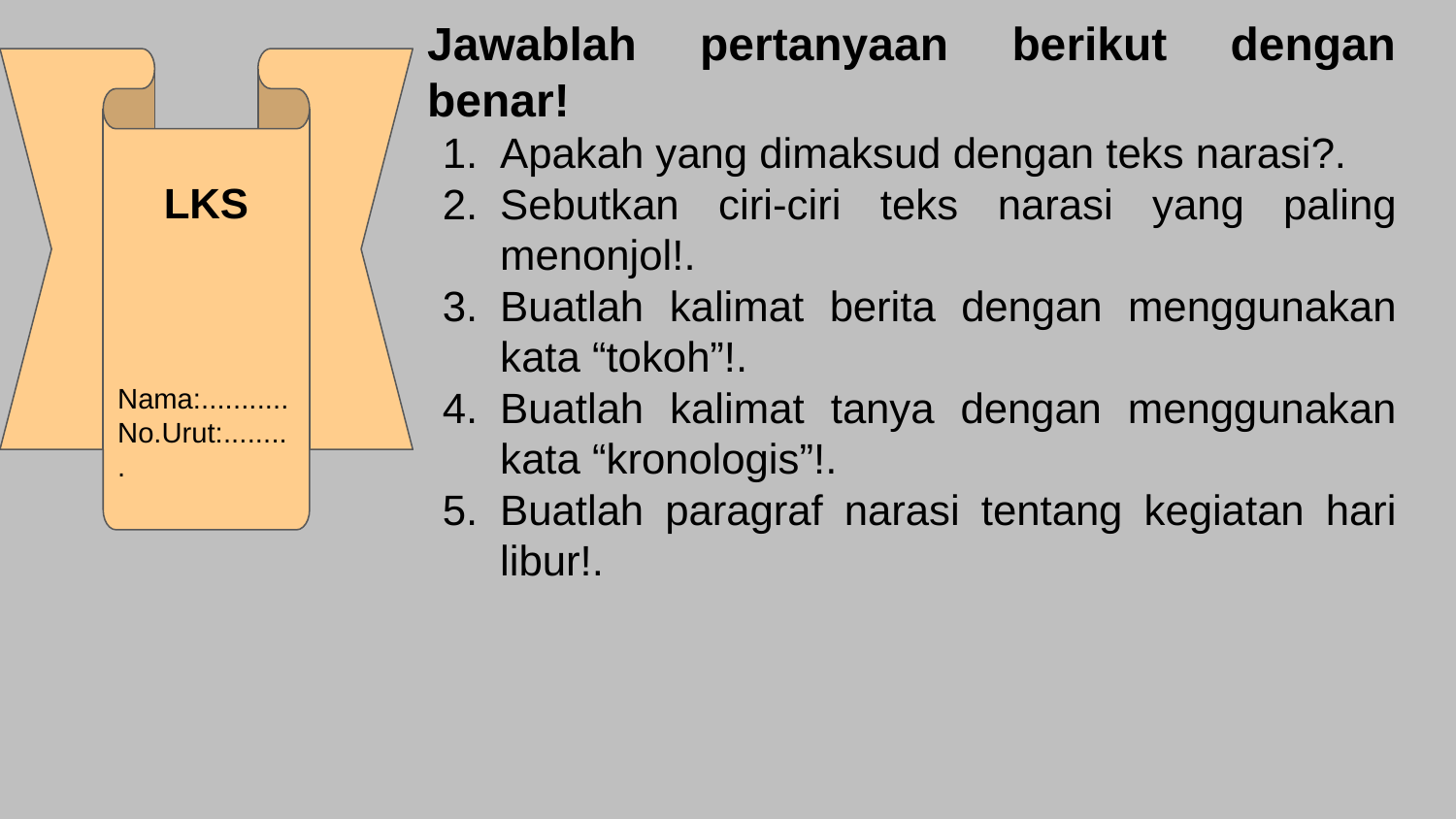

Jawablah pertanyaan berikut dengan benar!
Apakah yang dimaksud dengan teks narasi?.
Sebutkan ciri-ciri teks narasi yang paling menonjol!.
Buatlah kalimat berita dengan menggunakan kata “tokoh”!.
Buatlah kalimat tanya dengan menggunakan kata “kronologis”!.
Buatlah paragraf narasi tentang kegiatan hari libur!.
LKS

Nama:...........
No.Urut:.........